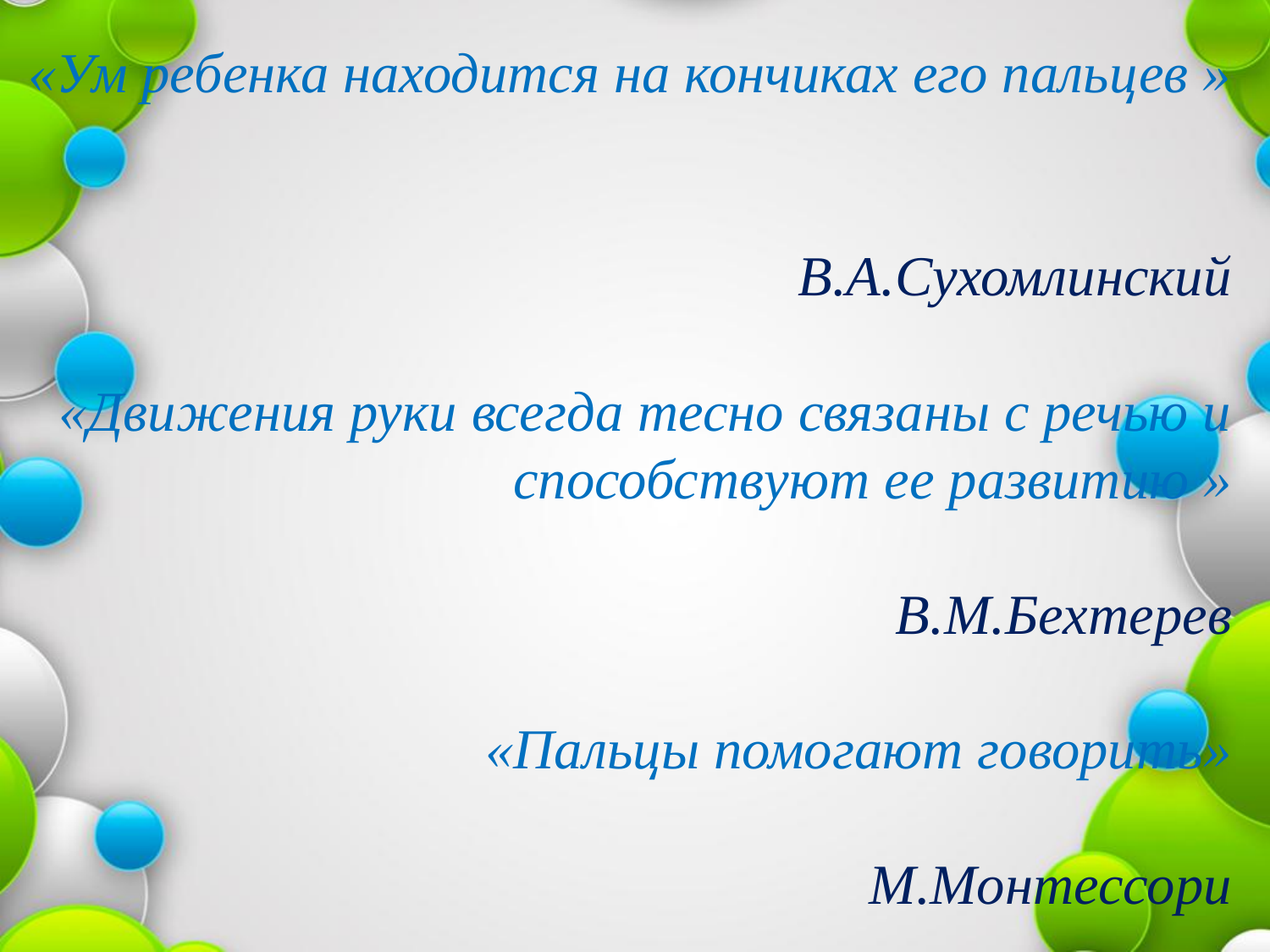

# «Ум ребенка находится на кончиках его пальцев » В.А.Сухомлинский «Движения руки всегда тесно связаны с речью и способствуют ее развитию » В.М.Бехтерев «Пальцы помогают говорить» М.Монтессори